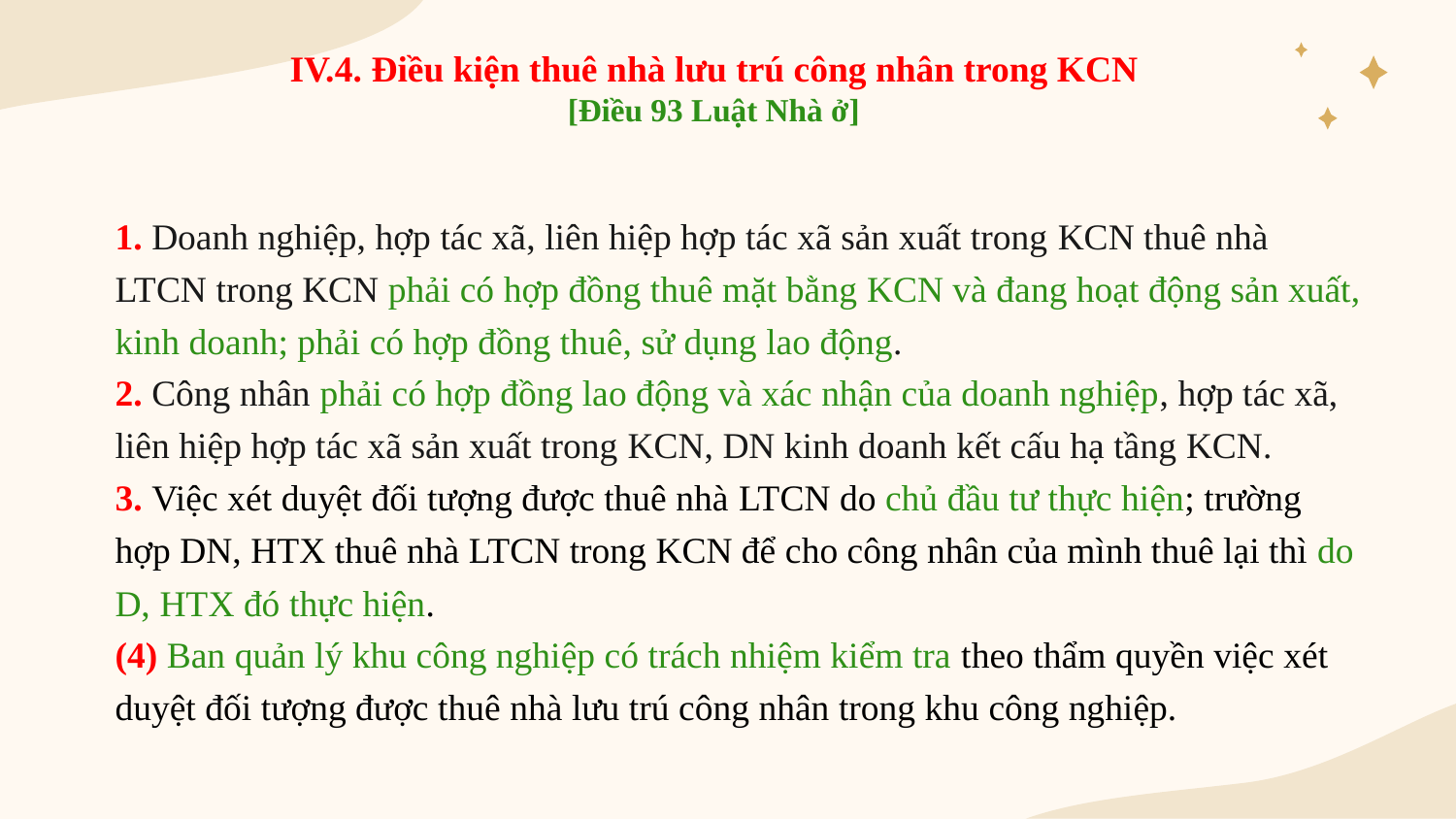

IV.4. Điều kiện thuê nhà lưu trú công nhân trong KCN
[Điều 93 Luật Nhà ở]

# 1. Doanh nghiệp, hợp tác xã, liên hiệp hợp tác xã sản xuất trong KCN thuê nhà LTCN trong KCN phải có hợp đồng thuê mặt bằng KCN và đang hoạt động sản xuất, kinh doanh; phải có hợp đồng thuê, sử dụng lao động. 2. Công nhân phải có hợp đồng lao động và xác nhận của doanh nghiệp, hợp tác xã, liên hiệp hợp tác xã sản xuất trong KCN, DN kinh doanh kết cấu hạ tầng KCN. 3. Việc xét duyệt đối tượng được thuê nhà LTCN do chủ đầu tư thực hiện; trường hợp DN, HTX thuê nhà LTCN trong KCN để cho công nhân của mình thuê lại thì do D, HTX đó thực hiện. (4) Ban quản lý khu công nghiệp có trách nhiệm kiểm tra theo thẩm quyền việc xét duyệt đối tượng được thuê nhà lưu trú công nhân trong khu công nghiệp.